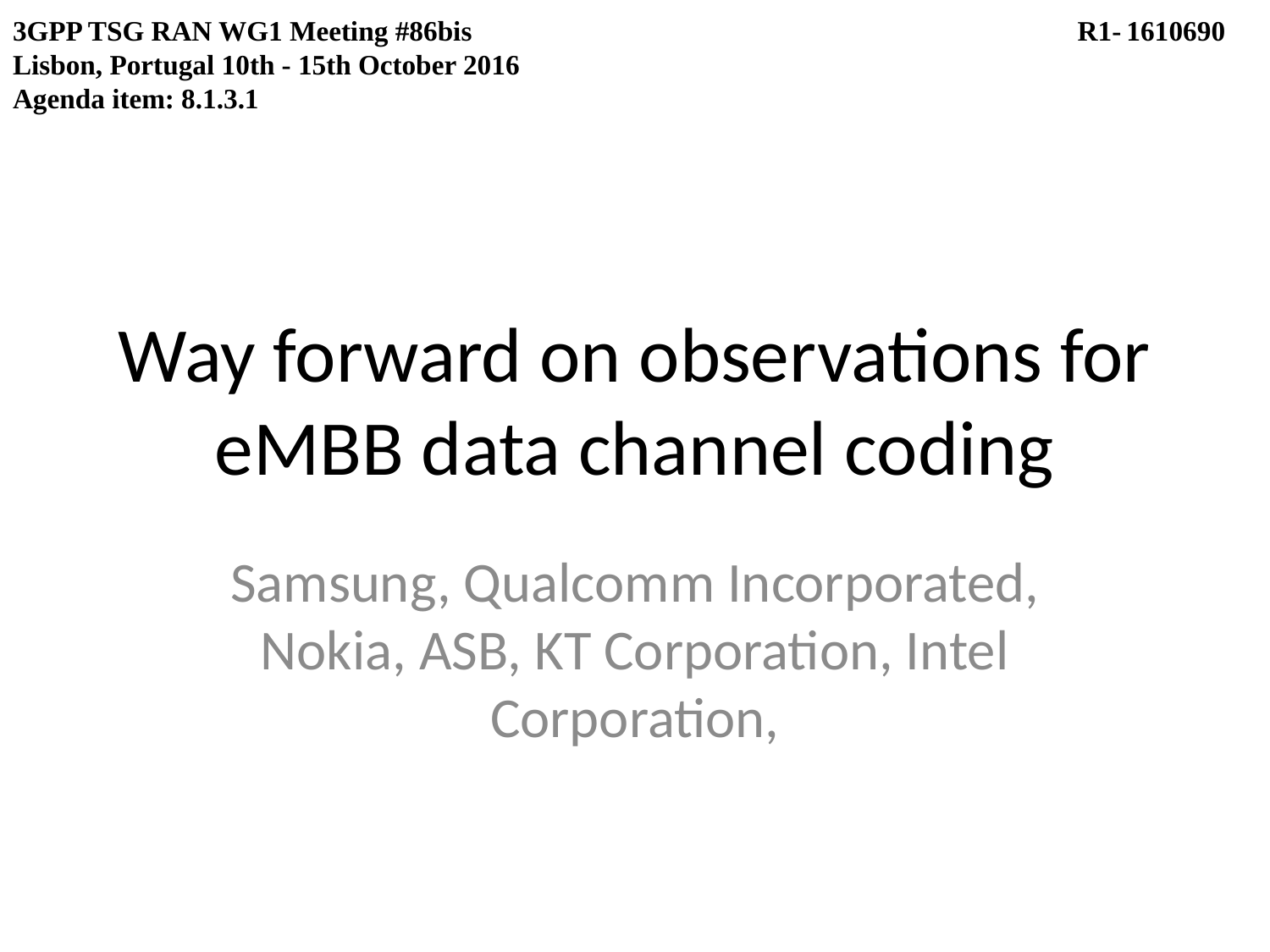

3GPP TSG RAN WG1 Meeting #86bis					       R1- 1610690
Lisbon, Portugal 10th - 15th October 2016
Agenda item: 8.1.3.1

# Way forward on observations for eMBB data channel coding
Samsung, Qualcomm Incorporated, Nokia, ASB, KT Corporation, Intel Corporation,